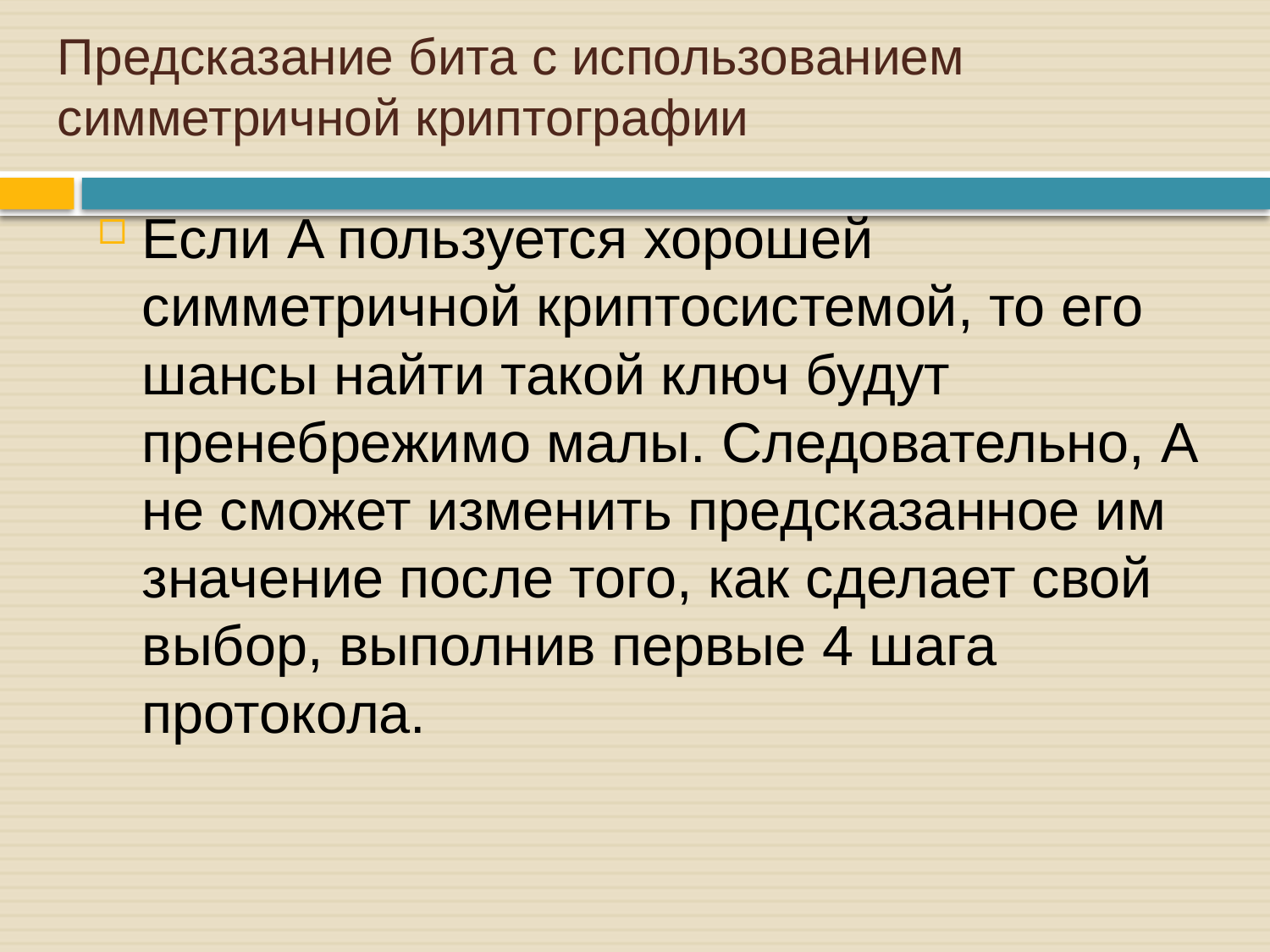

# Предсказание бита с использованием симметричной криптографии
Если A пользуется хорошей симметричной криптосистемой, то его шансы найти такой ключ будут пренебрежимо малы. Следовательно, A не сможет изменить предсказанное им значение после того, как сделает свой выбор, выполнив первые 4 шага протокола.